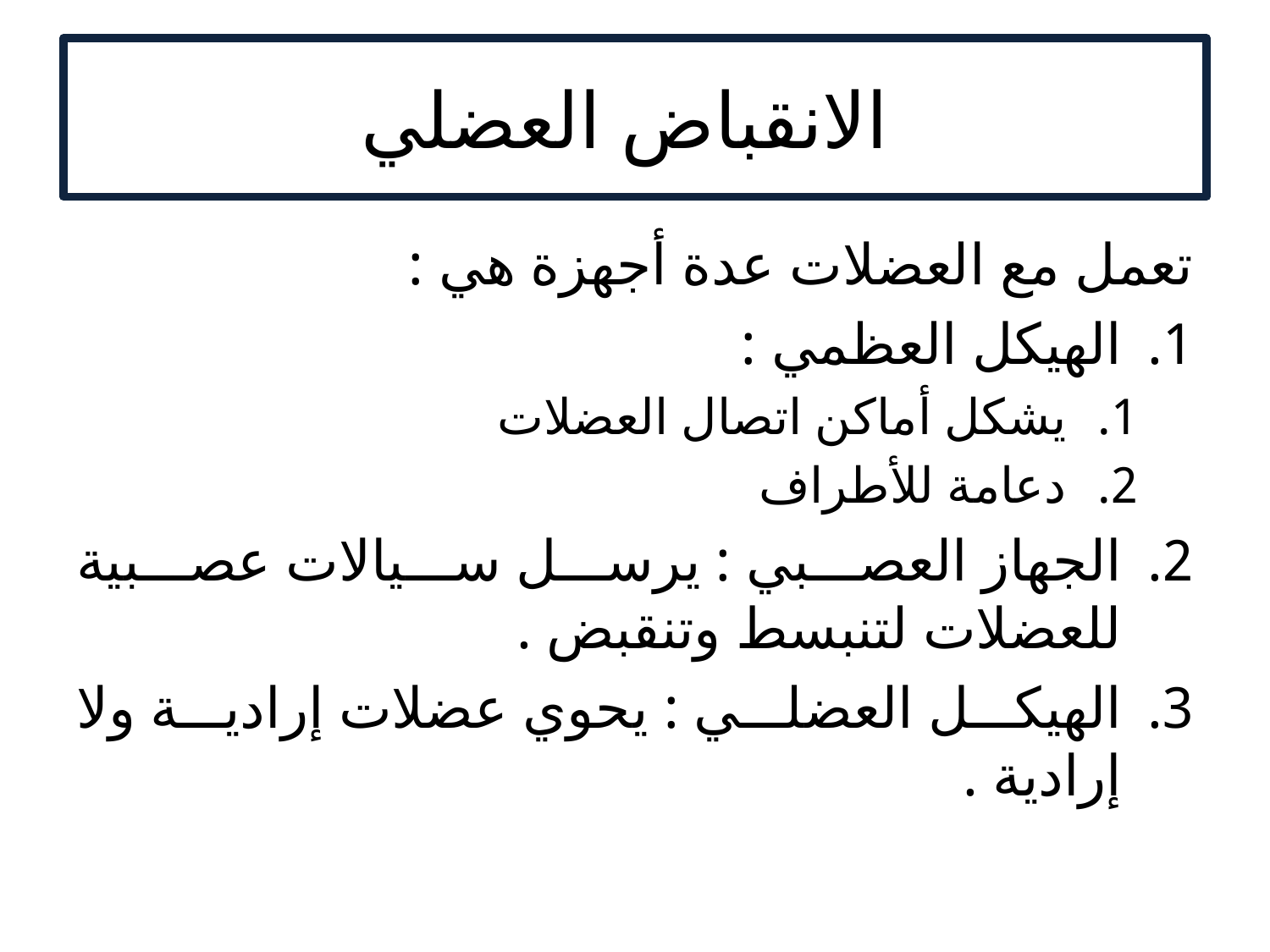

# الانقباض العضلي
تعمل مع العضلات عدة أجهزة هي :
الهيكل العظمي :
يشكل أماكن اتصال العضلات
دعامة للأطراف
الجهاز العصبي : يرسل سيالات عصبية للعضلات لتنبسط وتنقبض .
الهيكل العضلي : يحوي عضلات إرادية ولا إرادية .